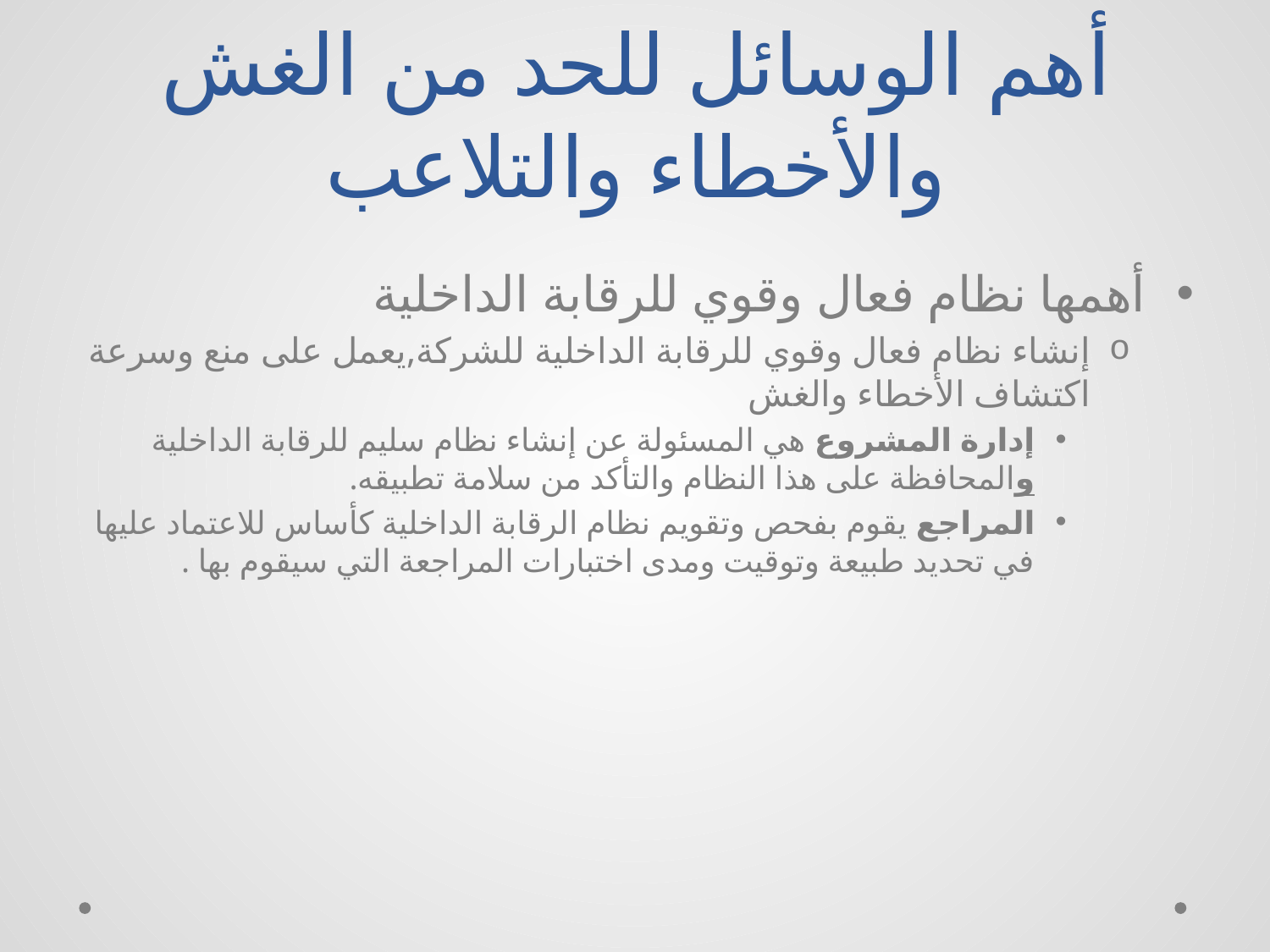

# أهم الوسائل للحد من الغش والأخطاء والتلاعب
أهمها نظام فعال وقوي للرقابة الداخلية
إنشاء نظام فعال وقوي للرقابة الداخلية للشركة,يعمل على منع وسرعة اكتشاف الأخطاء والغش
إدارة المشروع هي المسئولة عن إنشاء نظام سليم للرقابة الداخلية والمحافظة على هذا النظام والتأكد من سلامة تطبيقه.
المراجع يقوم بفحص وتقويم نظام الرقابة الداخلية كأساس للاعتماد عليها في تحديد طبيعة وتوقيت ومدى اختبارات المراجعة التي سيقوم بها .